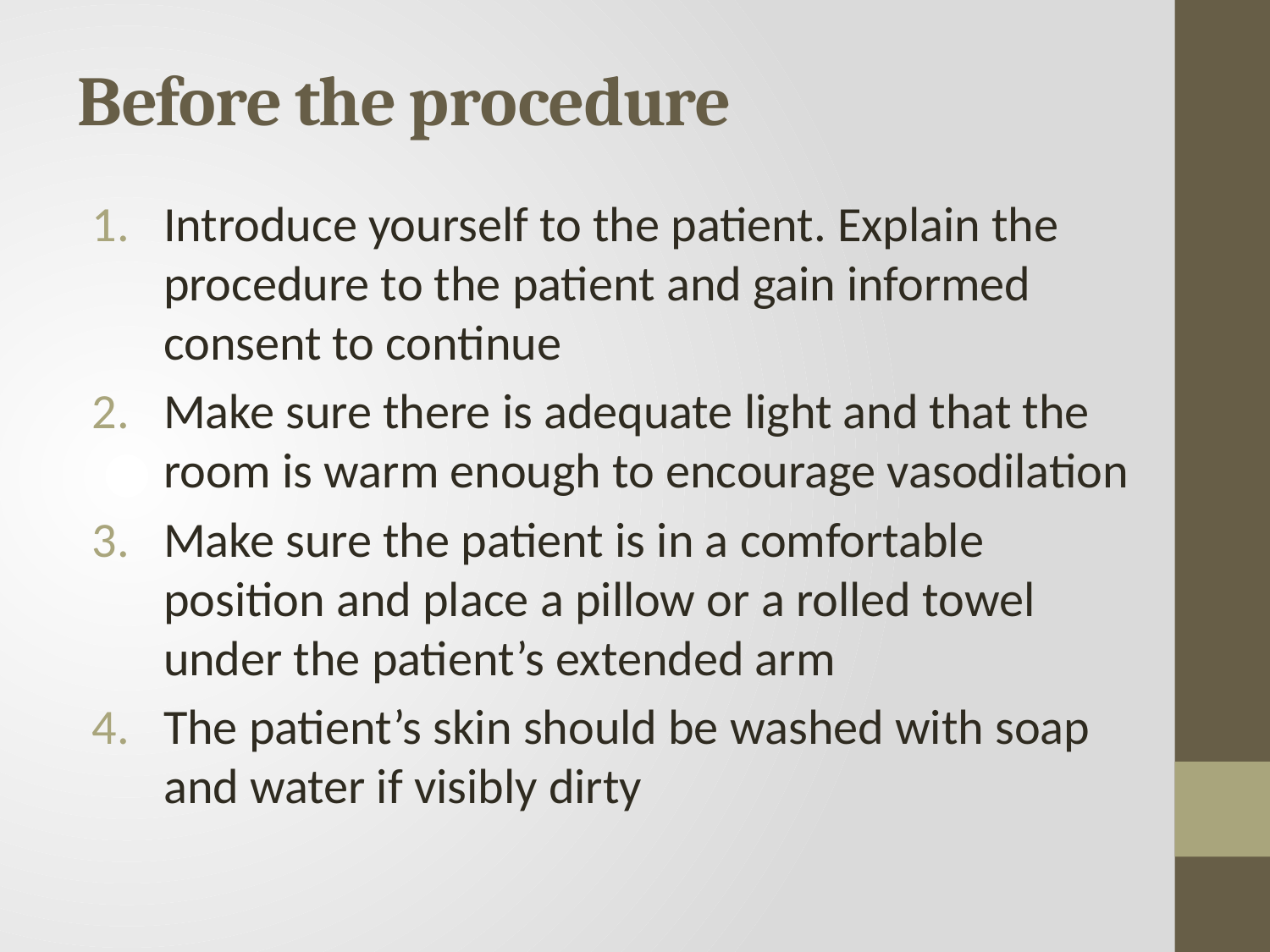

# Before the procedure
Introduce yourself to the patient. Explain the procedure to the patient and gain informed consent to continue
Make sure there is adequate light and that the room is warm enough to encourage vasodilation
Make sure the patient is in a comfortable position and place a pillow or a rolled towel under the patient’s extended arm
The patient’s skin should be washed with soap and water if visibly dirty